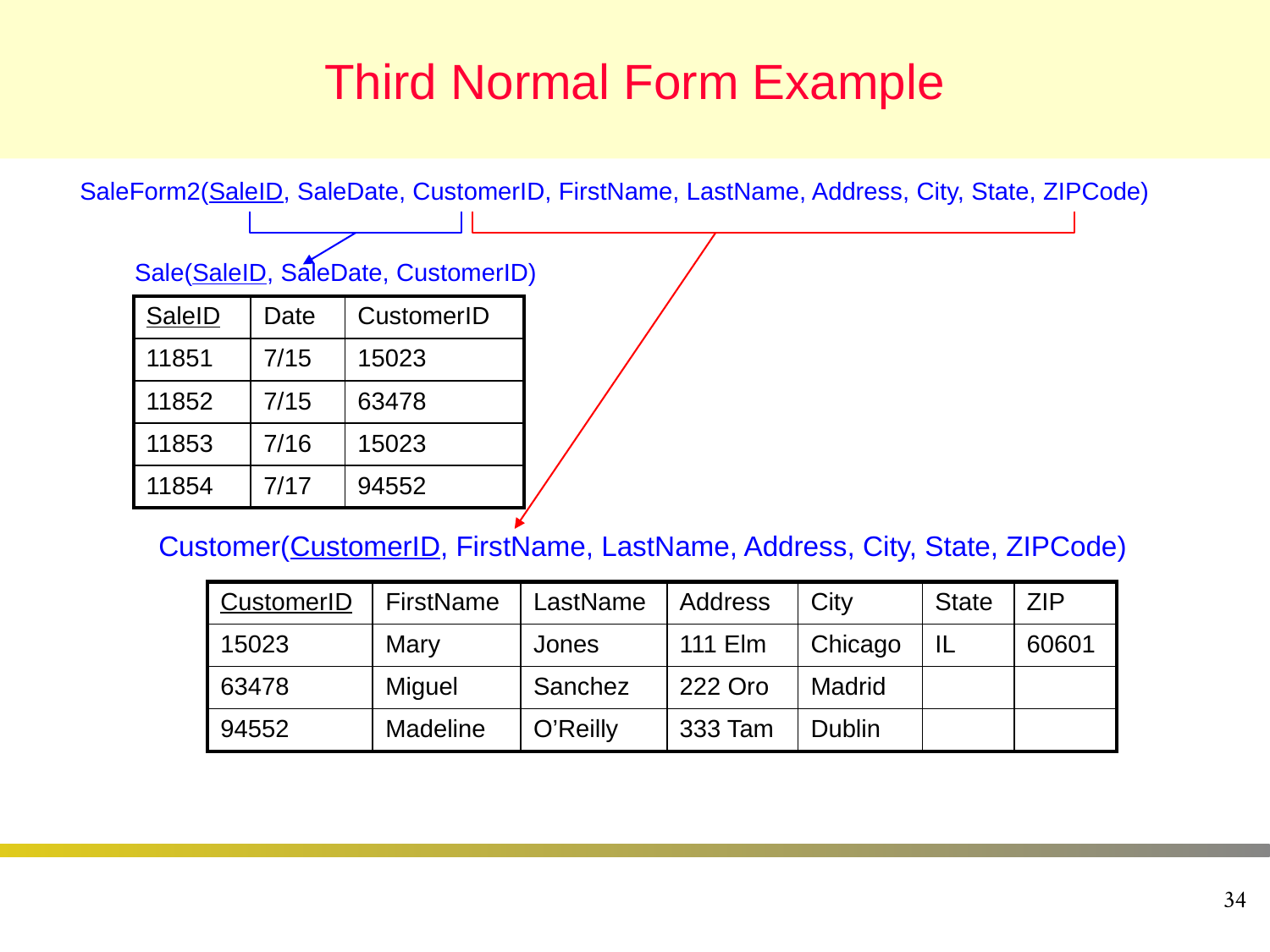

# Third Normal Form Example
SaleForm2(SaleID, SaleDate, CustomerID, FirstName, LastName, Address, City, State, ZIPCode)

Sale(SaleID, SaleDate, CustomerID)
| SaleID | Date | CustomerID |
| --- | --- | --- |
| 11851 | 7/15 | 15023 |
| 11852 | 7/15 | 63478 |
| 11853 | 7/16 | 15023 |
| 11854 | 7/17 | 94552 |
Customer(CustomerID, FirstName, LastName, Address, City, State, ZIPCode)
| CustomerID | FirstName | LastName | Address | City | State | ZIP |
| --- | --- | --- | --- | --- | --- | --- |
| 15023 | Mary | Jones | 111 Elm | Chicago | IL | 60601 |
| 63478 | Miguel | Sanchez | 222 Oro | Madrid |  |  |
| 94552 | Madeline | O’Reilly | 333 Tam | Dublin |  |  |
34